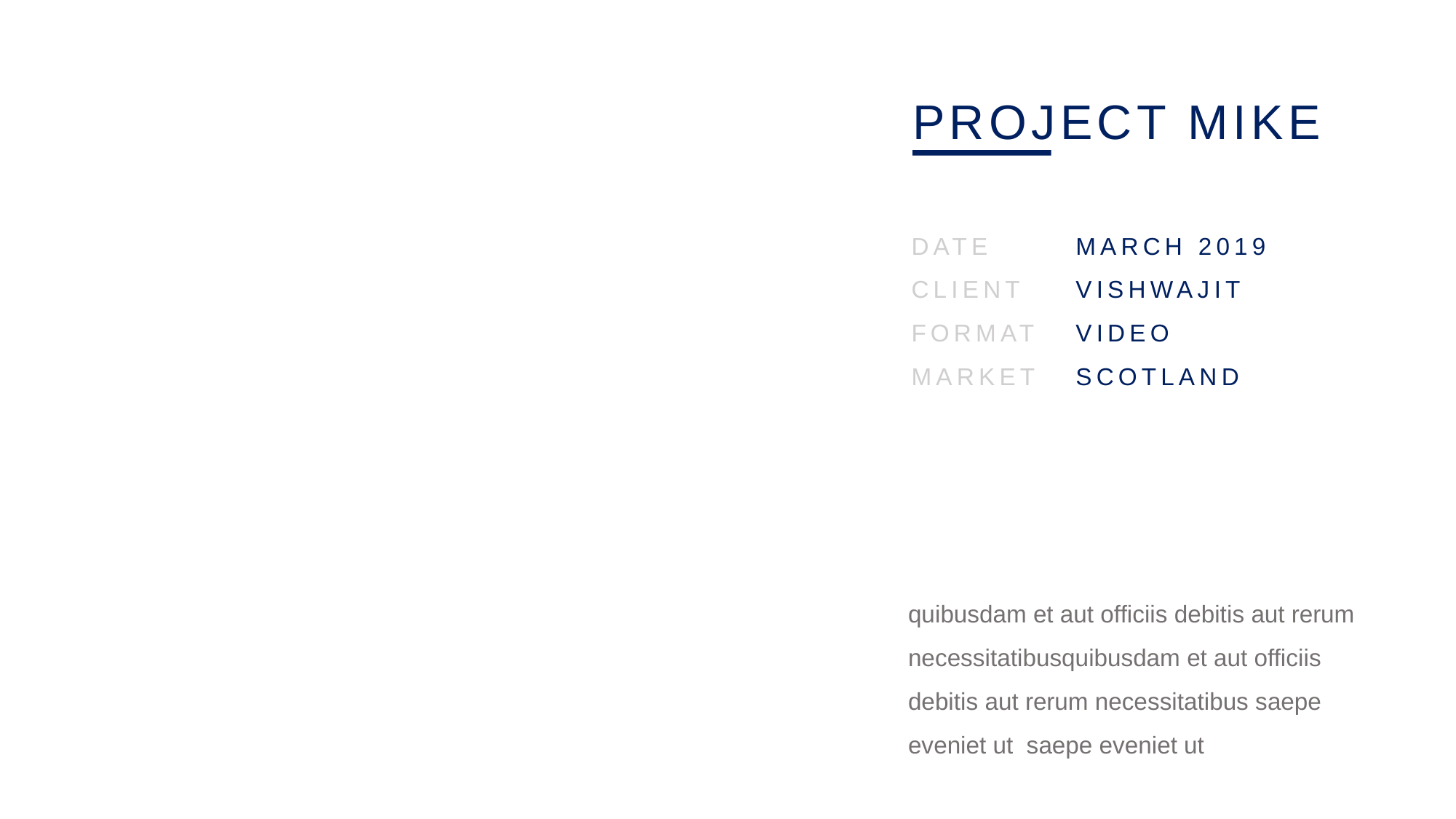

PROJECT MIKE

DATE
CLIENT
FORMAT
MARKET
MARCH 2019
VISHWAJIT
VIDEO
SCOTLAND

quibusdam et aut officiis debitis aut rerum necessitatibusquibusdam et aut officiis debitis aut rerum necessitatibus saepe eveniet ut  saepe eveniet ut